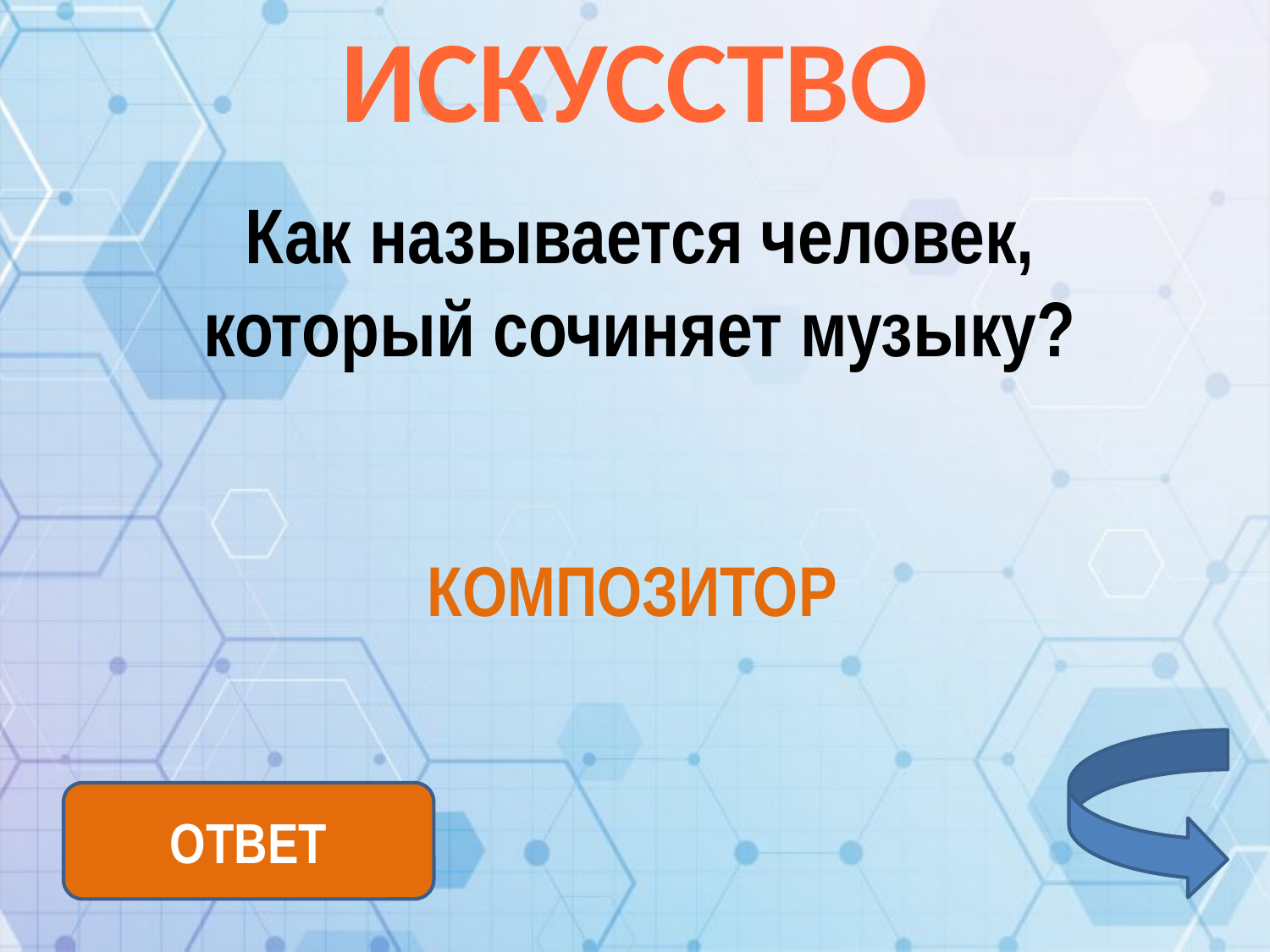

ИСКУССТВО
Как называется человек, который сочиняет музыку?

КОМПОЗИТОР

ОТВЕТ